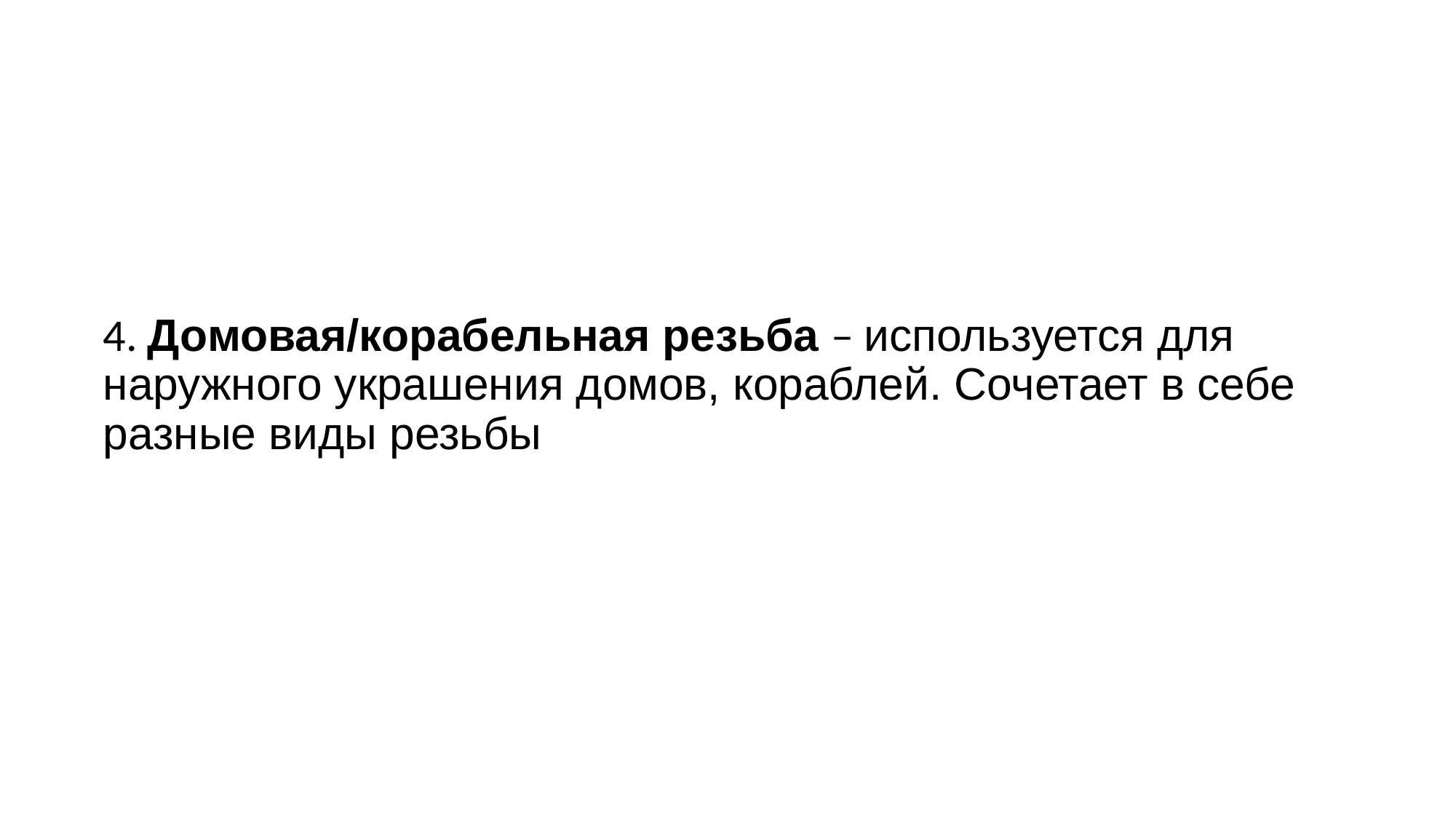

# 4. Домовая/корабельная резьба – используется для наружного украшения домов, кораблей. Сочетает в себе разные виды резьбы